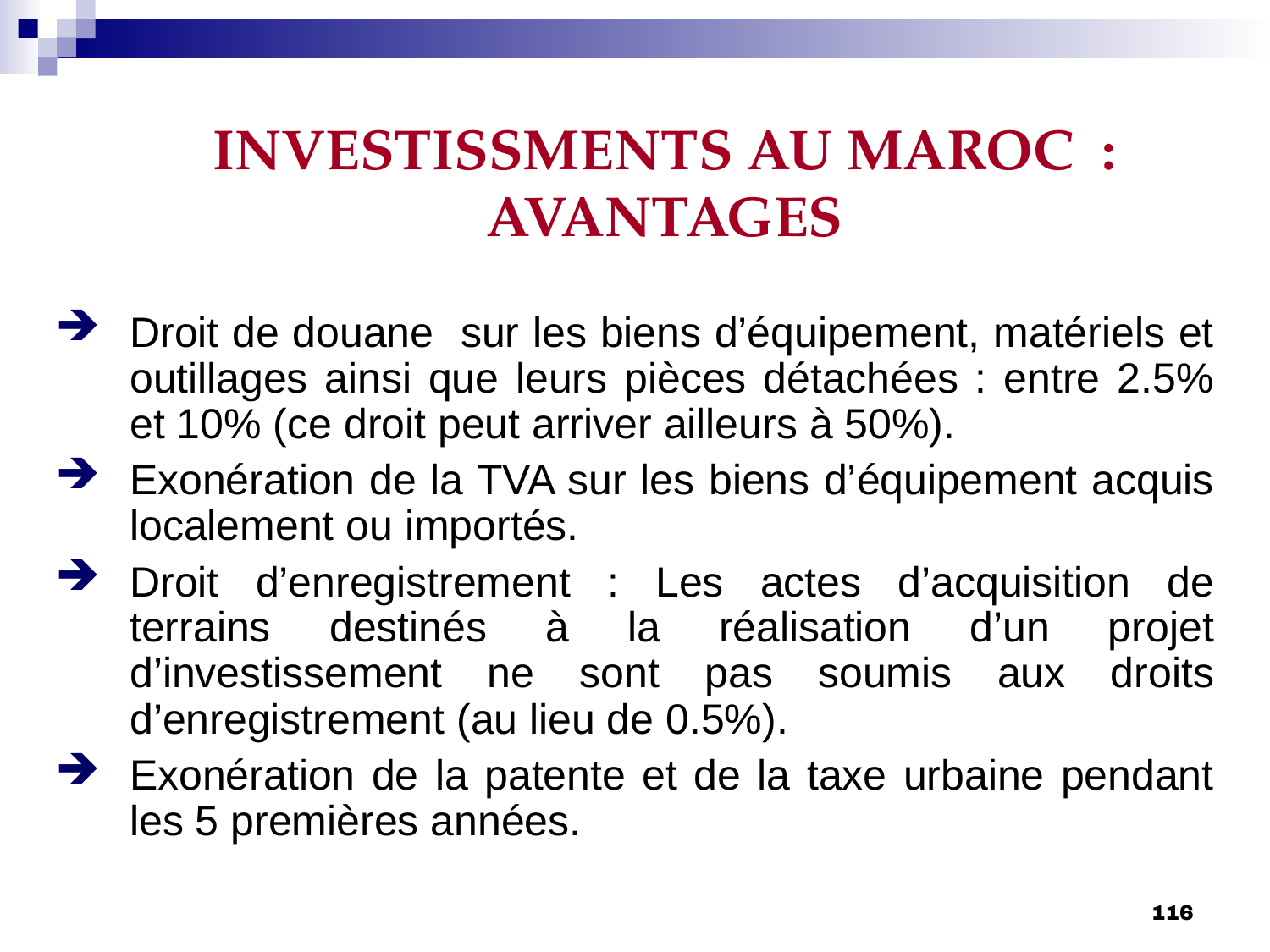

# INVESTISSMENTS AU MAROC  : AVANTAGES
Droit de douane  sur les biens d’équipement, matériels et outillages ainsi que leurs pièces détachées : entre 2.5% et 10% (ce droit peut arriver ailleurs à 50%).
Exonération de la TVA sur les biens d’équipement acquis localement ou importés.
Droit d’enregistrement : Les actes d’acquisition de terrains destinés à la réalisation d’un projet d’investissement ne sont pas soumis aux droits d’enregistrement (au lieu de 0.5%).
Exonération de la patente et de la taxe urbaine pendant les 5 premières années.
116